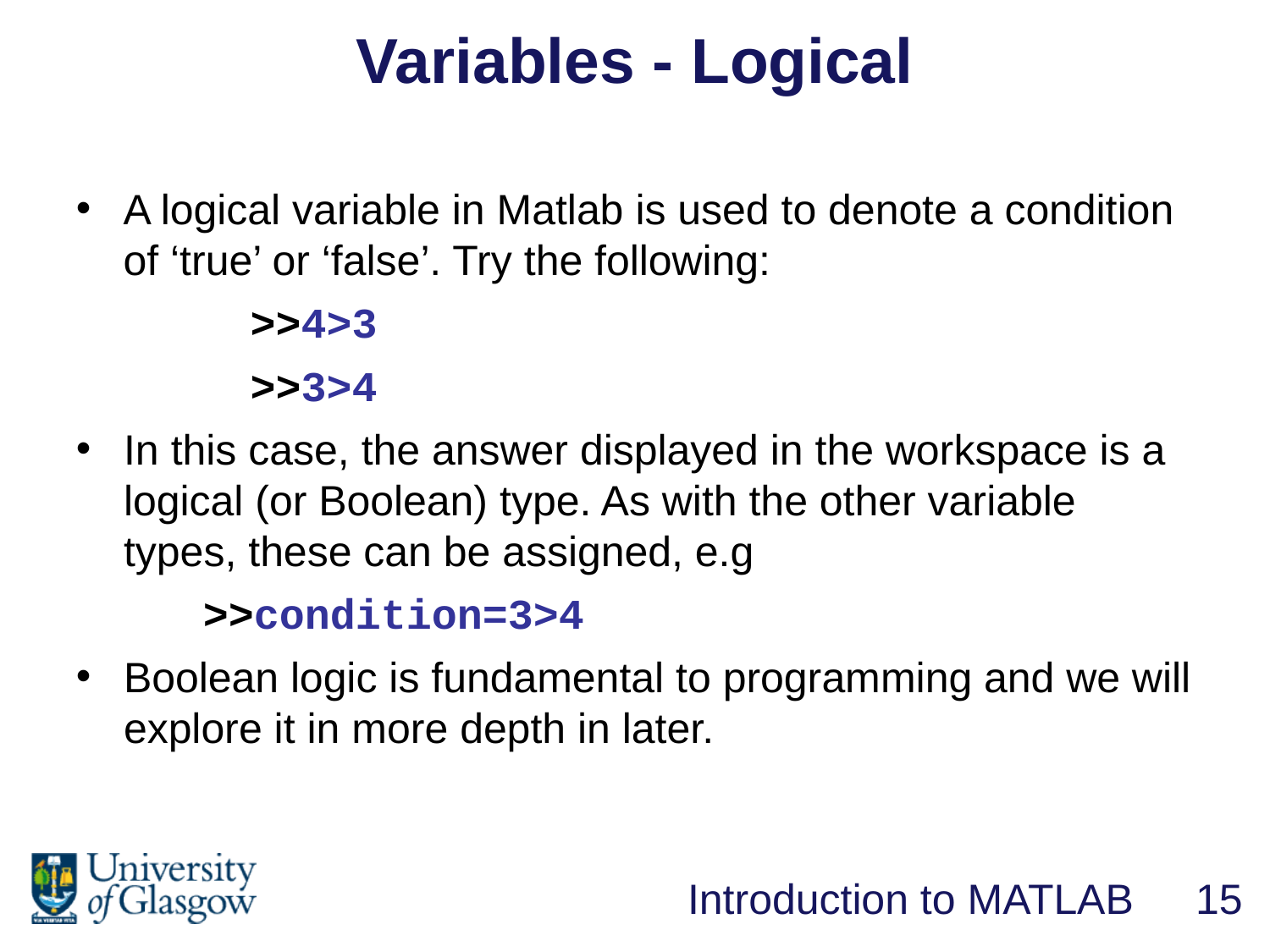

Variables - Logical
A logical variable in Matlab is used to denote a condition of ‘true’ or ‘false’. Try the following:
		>>4>3
		>>3>4
In this case, the answer displayed in the workspace is a logical (or Boolean) type. As with the other variable types, these can be assigned, e.g
	>>condition=3>4
Boolean logic is fundamental to programming and we will explore it in more depth in later.